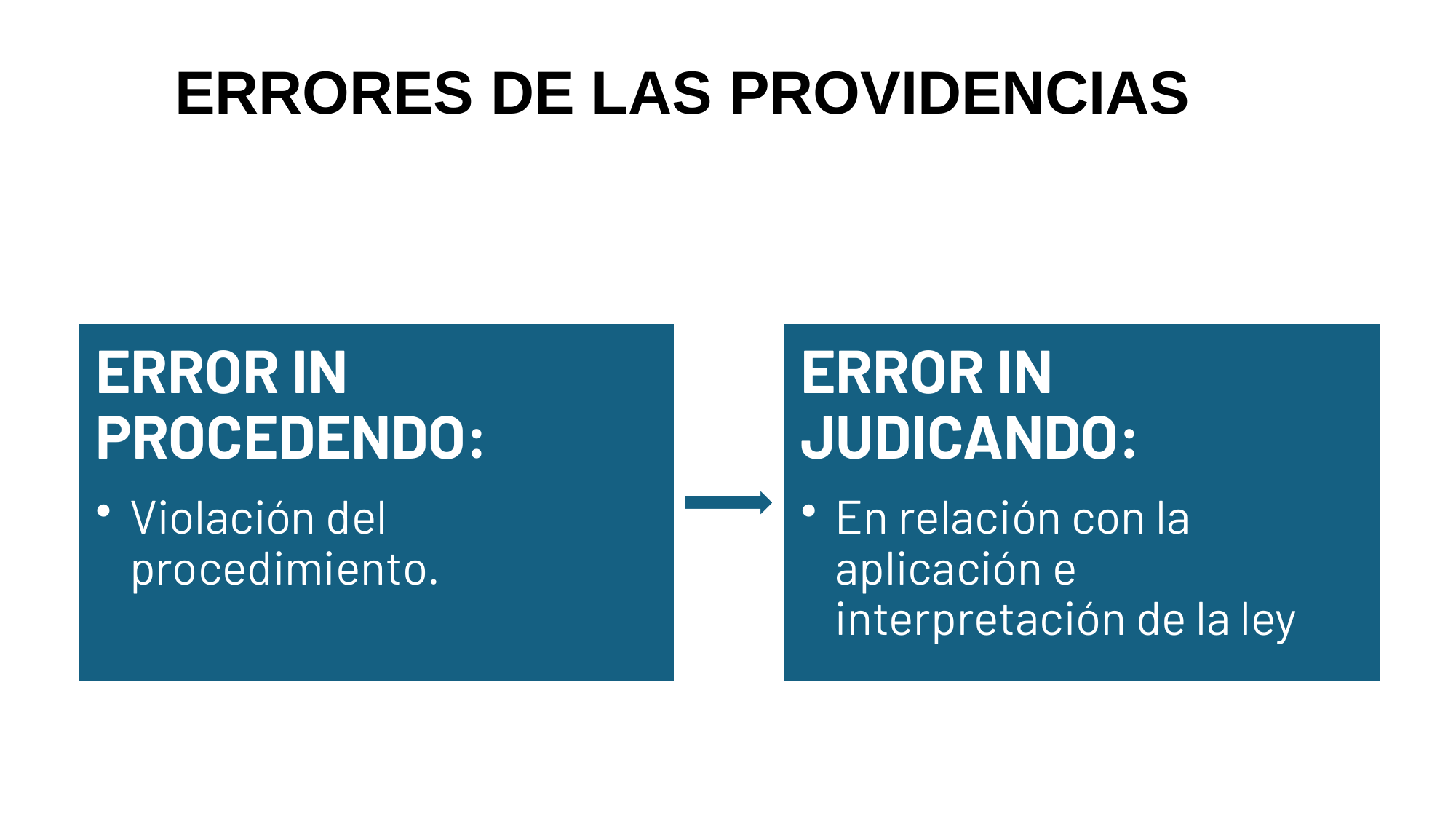

# ERRORES DE LAS PROVIDENCIAS
ERROR IN PROCEDENDO:
Violación del procedimiento.
ERROR IN JUDICANDO:
En relación con la aplicación e interpretación de la ley